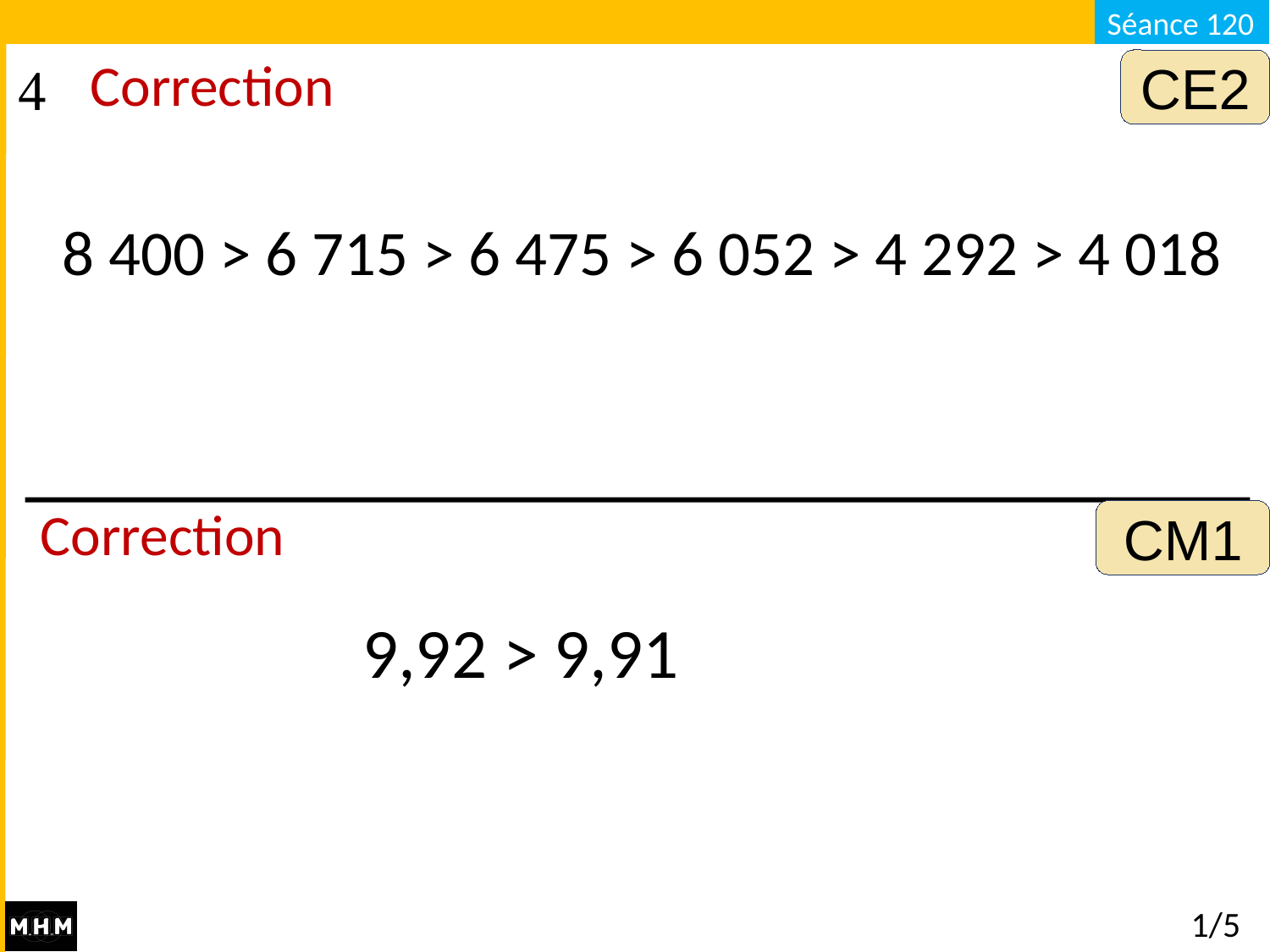

CE2
Correction
8 400 > 6 715 > 6 475 > 6 052 > 4 292 > 4 018

Correction
CM1
9,92 > 9,91
# 1/5